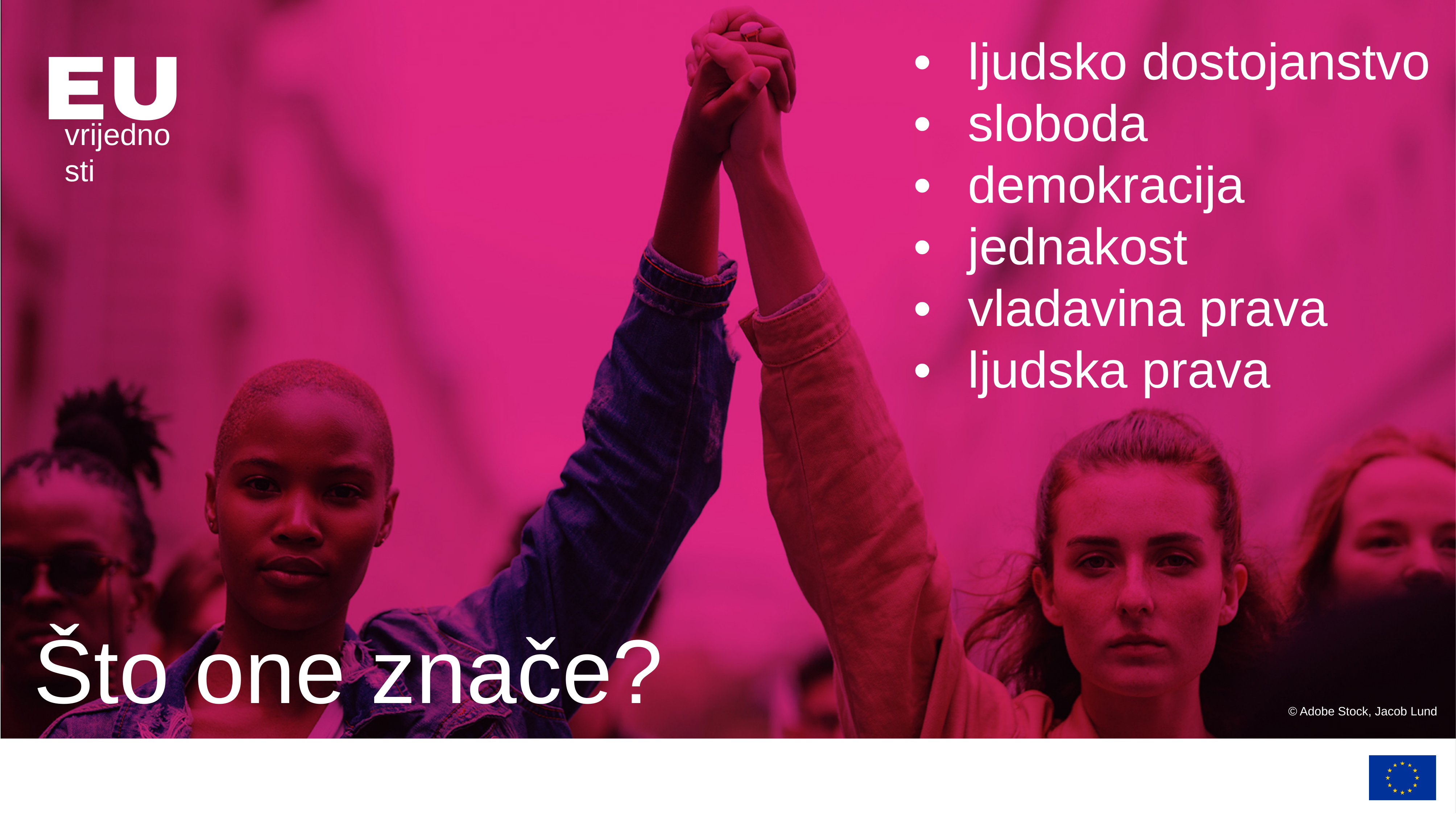

# Vrijednosti EU-a
•	ljudsko dostojanstvo
•	sloboda
•	demokracija
•	jednakost
•	vladavina prava
•	ljudska prava
Što one znače?
© Adobe Stock, Jacob Lund